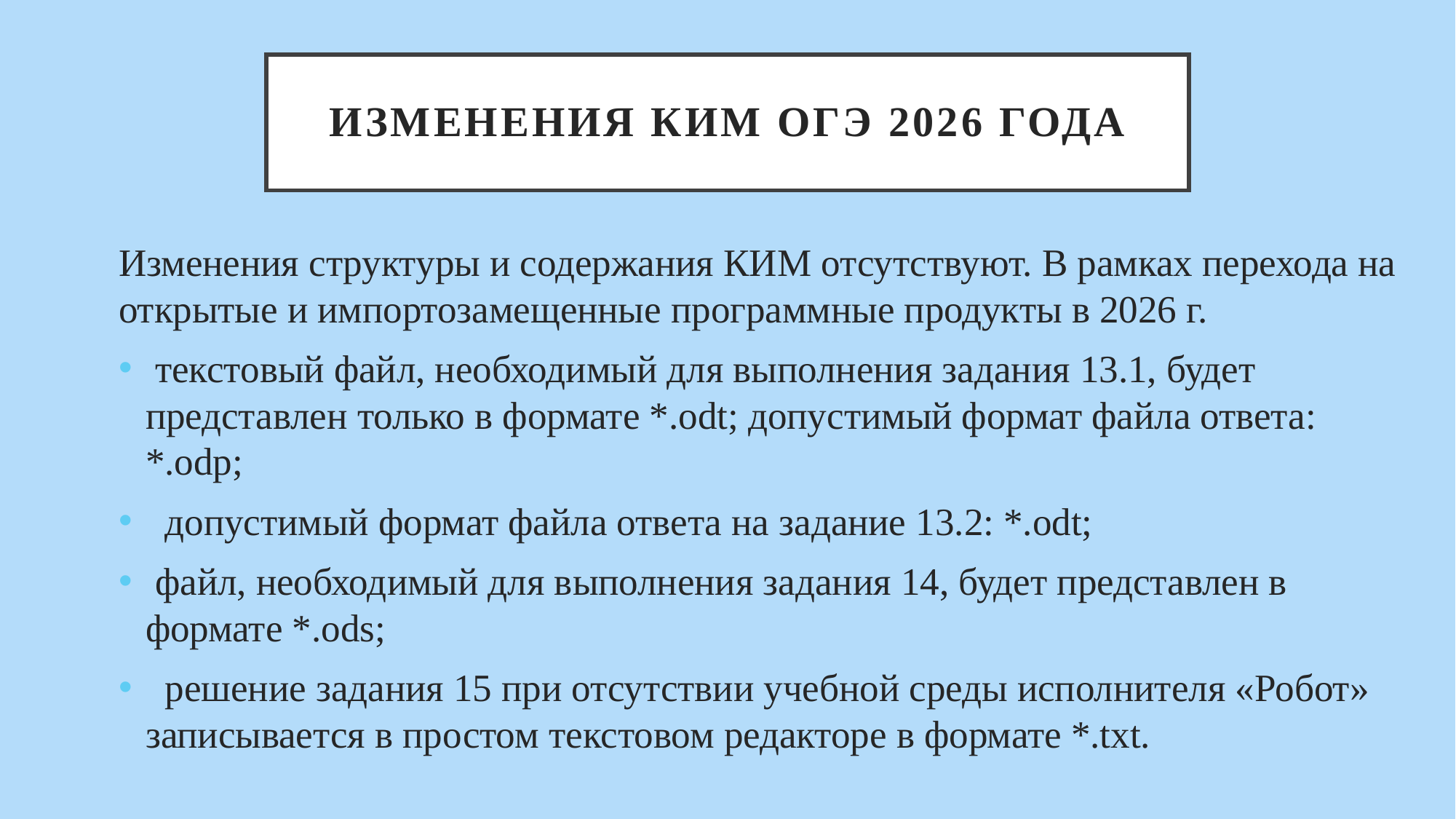

# Изменения КИМ ОГЭ 2026 года
Изменения структуры и содержания КИМ отсутствуют. В рамках перехода на открытые и импортозамещенные программные продукты в 2026 г.
 текстовый файл, необходимый для выполнения задания 13.1, будет представлен только в формате *.odt; допустимый формат файла ответа: *.odp;
  допустимый формат файла ответа на задание 13.2: *.odt;
 файл, необходимый для выполнения задания 14, будет представлен в формате *.ods;
  решение задания 15 при отсутствии учебной среды исполнителя «Робот» записывается в простом текстовом редакторе в формате *.txt.